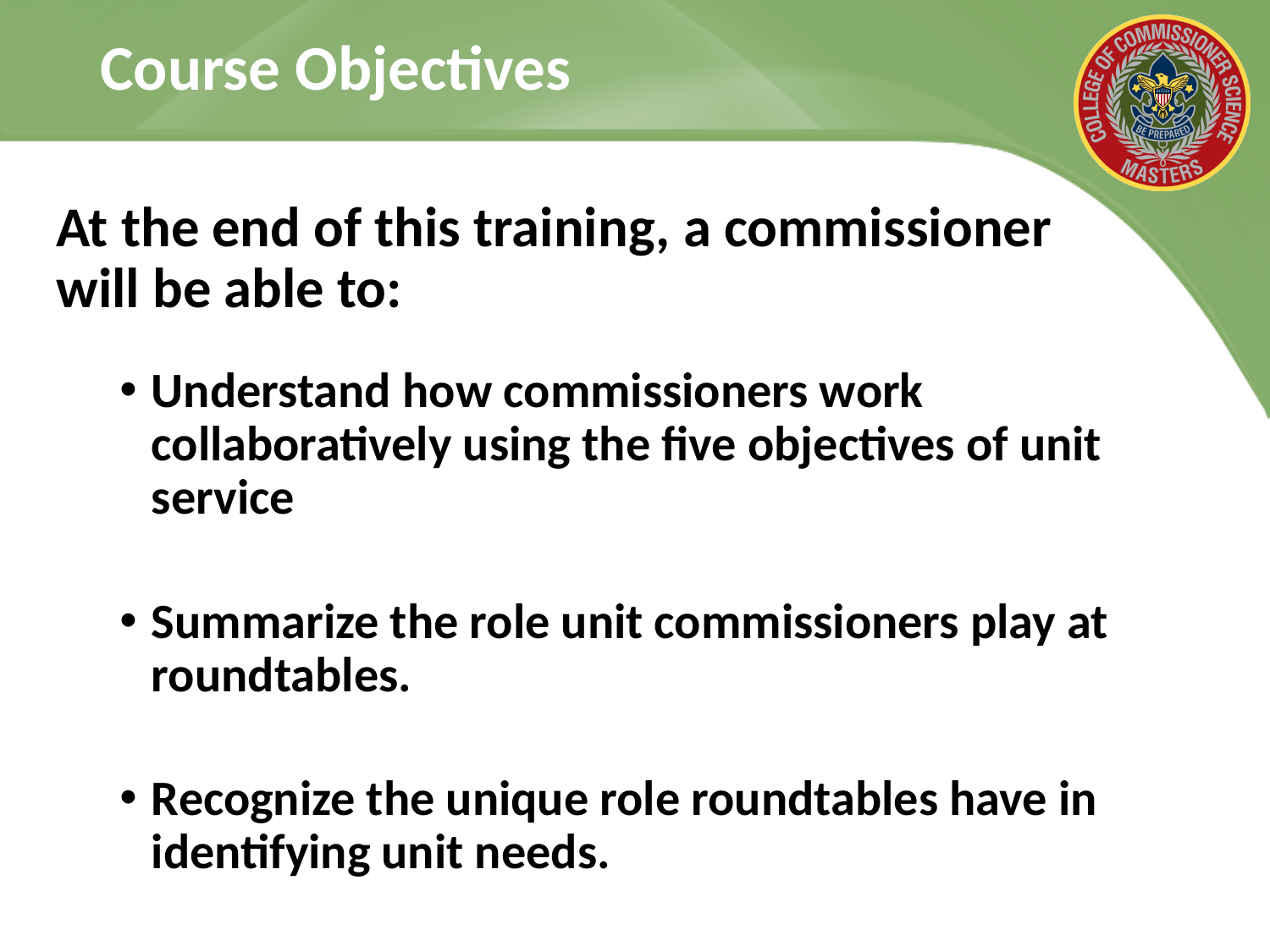

# Course Objectives
At the end of this training, a commissioner will be able to:

Understand how commissioners work collaboratively using the five objectives of unit service

Summarize the role unit commissioners play at roundtables.

Recognize the unique role roundtables have in identifying unit needs.